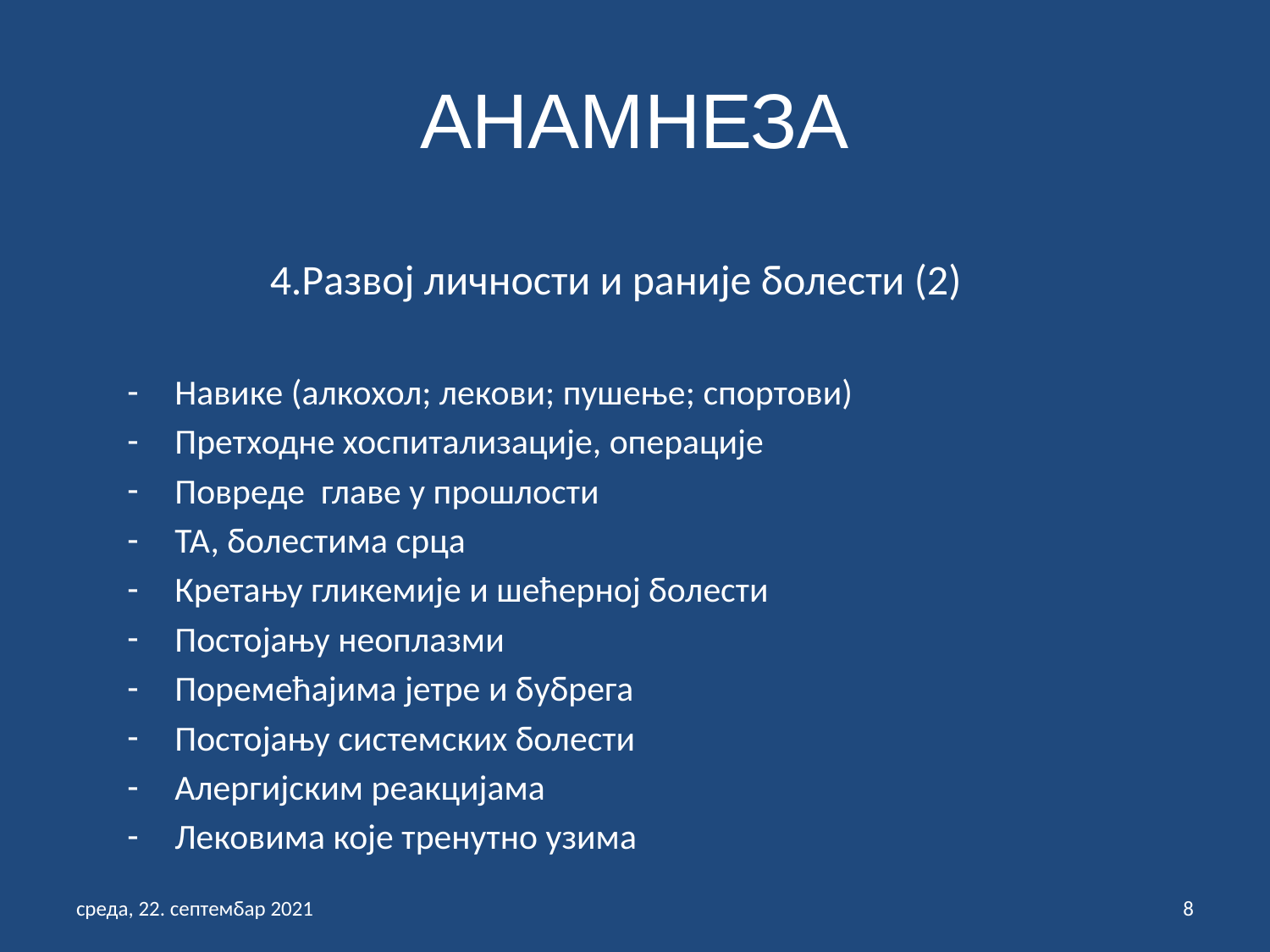

# АНАМНЕЗА
               4.Развој личности и раније болести (2)

Навике (алкохол; лекови; пушење; спортови)
Претходне хоспитализације, операције
Повреде  главе у прошлости
ТА, болестима срца
Кретању гликемије и шећерној болести
Постојању неоплазми
Поремећајима јетре и бубрега
Постојању системских болести
Алергијским реакцијама
Лековима које тренутно узима

среда, 22. септембар 2021
8